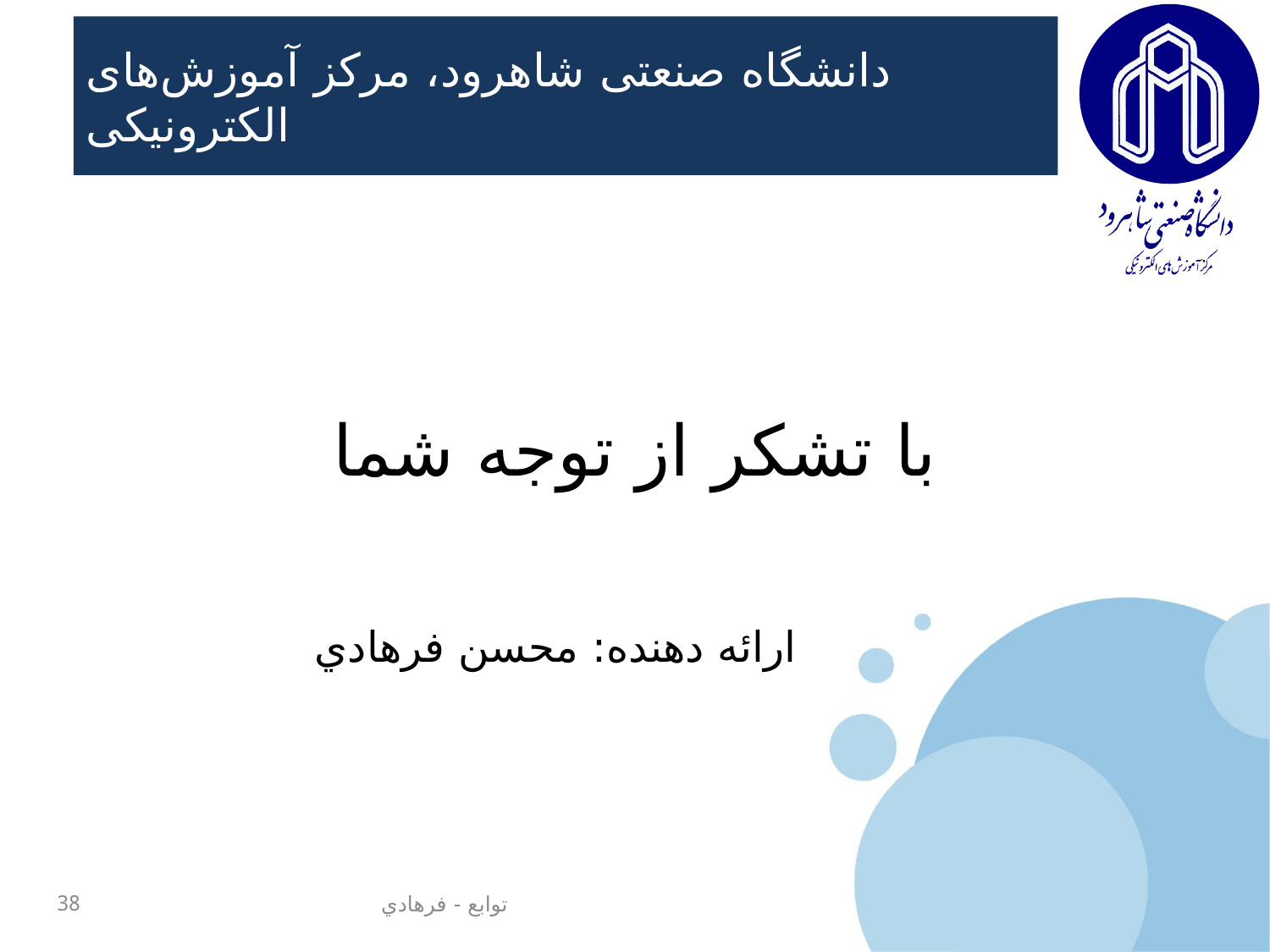

ارائه دهنده: محسن فرهادي

38
توابع - فرهادي